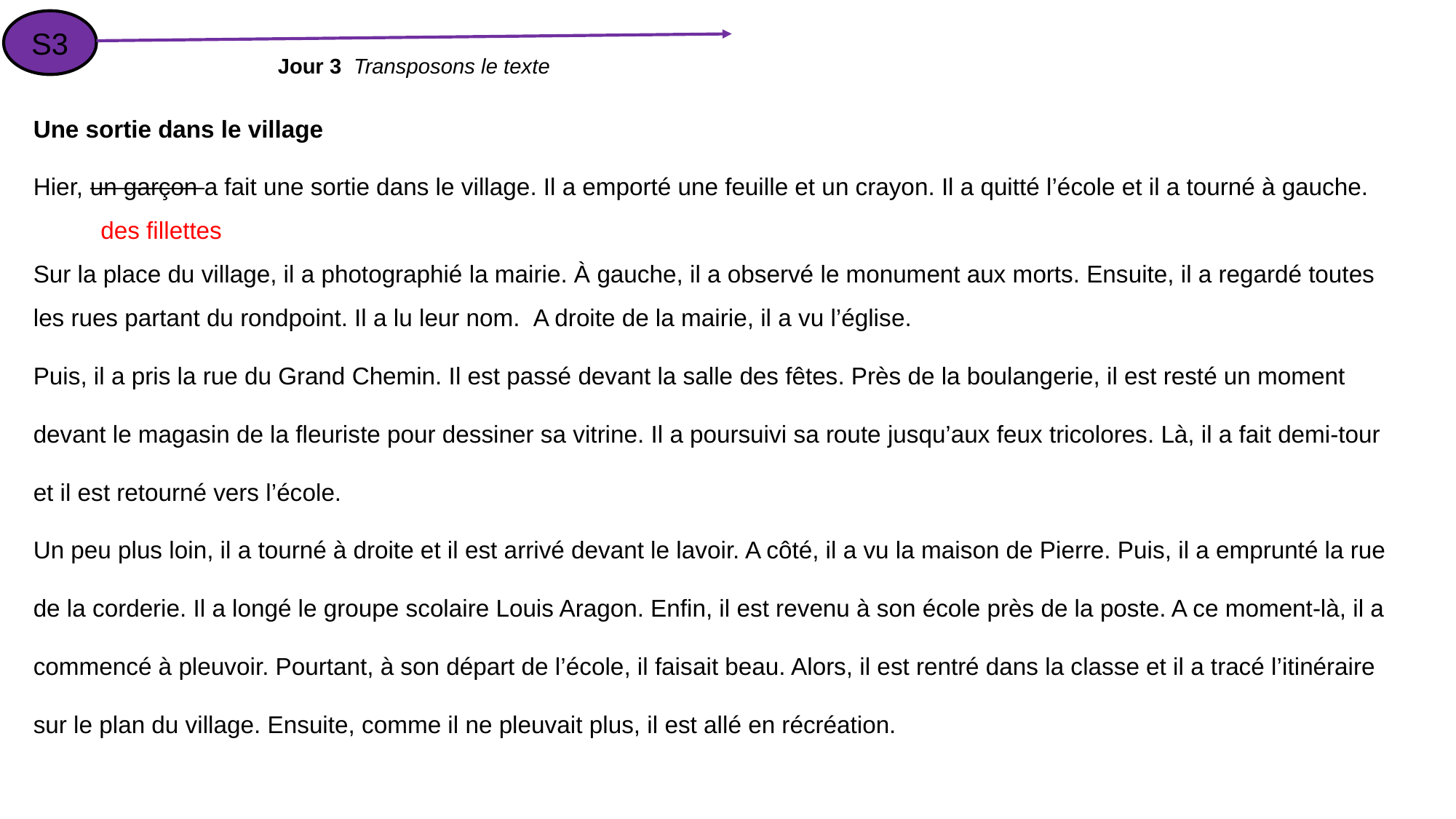

S3
Jour 3  Transposons le texte
Une sortie dans le village
Hier, un garçon a fait une sortie dans le village. Il a emporté une feuille et un crayon. Il a quitté l’école et il a tourné à gauche.
          des fillettes
Sur la place du village, il a photographié la mairie. À gauche, il a observé le monument aux morts. Ensuite, il a regardé toutes les rues partant du rondpoint. Il a lu leur nom.  A droite de la mairie, il a vu l’église.
Puis, il a pris la rue du Grand Chemin. Il est passé devant la salle des fêtes. Près de la boulangerie, il est resté un moment devant le magasin de la fleuriste pour dessiner sa vitrine. Il a poursuivi sa route jusqu’aux feux tricolores. Là, il a fait demi-tour et il est retourné vers l’école.
Un peu plus loin, il a tourné à droite et il est arrivé devant le lavoir. A côté, il a vu la maison de Pierre. Puis, il a emprunté la rue de la corderie. Il a longé le groupe scolaire Louis Aragon. Enfin, il est revenu à son école près de la poste. A ce moment-là, il a commencé à pleuvoir. Pourtant, à son départ de l’école, il faisait beau. Alors, il est rentré dans la classe et il a tracé l’itinéraire sur le plan du village. Ensuite, comme il ne pleuvait plus, il est allé en récréation.